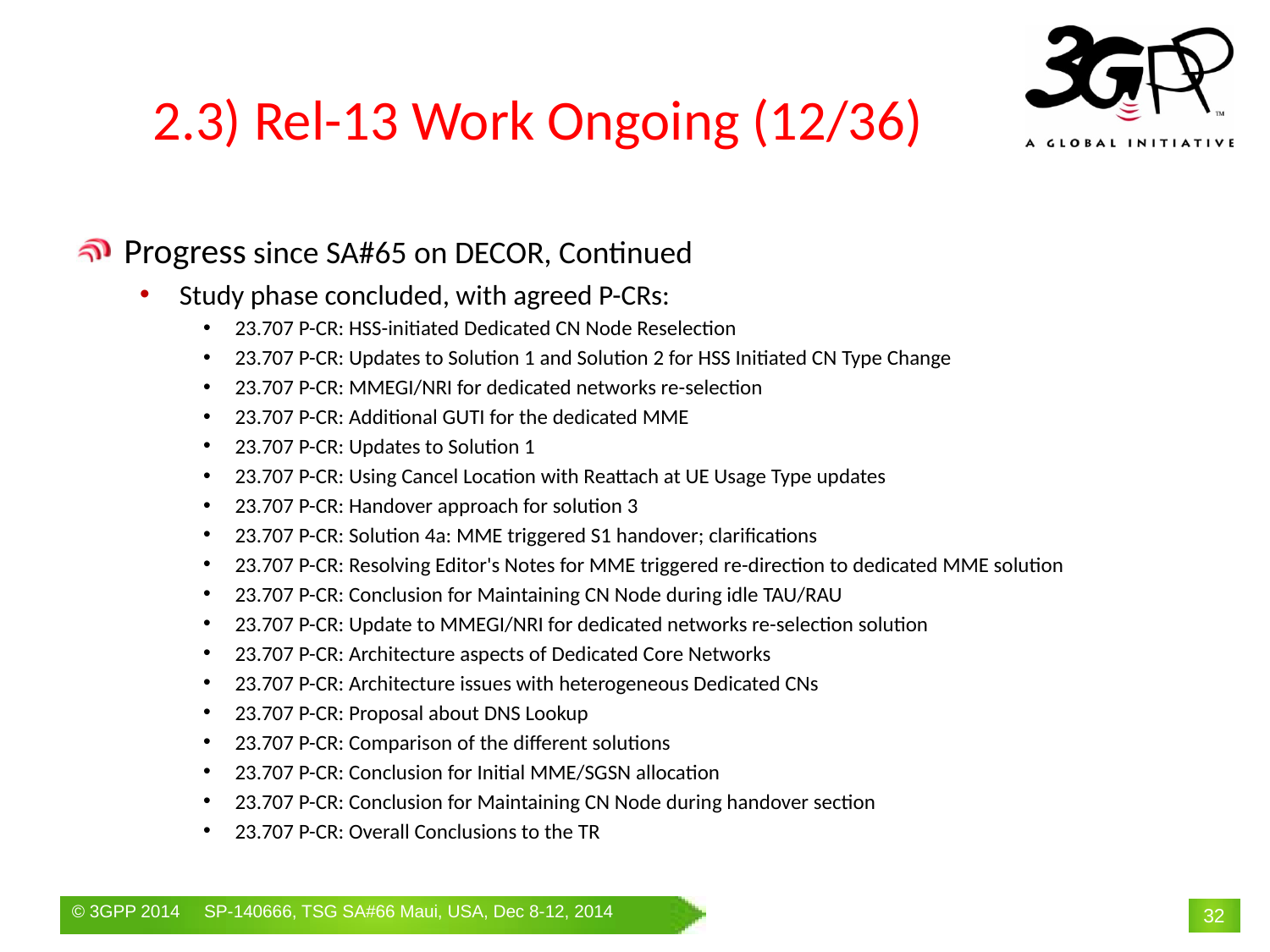

# 2.3) Rel-13 Work Ongoing (12/36)
Progress since SA#65 on DECOR, Continued
Study phase concluded, with agreed P-CRs:
23.707 P-CR: HSS-initiated Dedicated CN Node Reselection
23.707 P-CR: Updates to Solution 1 and Solution 2 for HSS Initiated CN Type Change
23.707 P-CR: MMEGI/NRI for dedicated networks re-selection
23.707 P-CR: Additional GUTI for the dedicated MME
23.707 P-CR: Updates to Solution 1
23.707 P-CR: Using Cancel Location with Reattach at UE Usage Type updates
23.707 P-CR: Handover approach for solution 3
23.707 P-CR: Solution 4a: MME triggered S1 handover; clarifications
23.707 P-CR: Resolving Editor's Notes for MME triggered re-direction to dedicated MME solution
23.707 P-CR: Conclusion for Maintaining CN Node during idle TAU/RAU
23.707 P-CR: Update to MMEGI/NRI for dedicated networks re-selection solution
23.707 P-CR: Architecture aspects of Dedicated Core Networks
23.707 P-CR: Architecture issues with heterogeneous Dedicated CNs
23.707 P-CR: Proposal about DNS Lookup
23.707 P-CR: Comparison of the different solutions
23.707 P-CR: Conclusion for Initial MME/SGSN allocation
23.707 P-CR: Conclusion for Maintaining CN Node during handover section
23.707 P-CR: Overall Conclusions to the TR